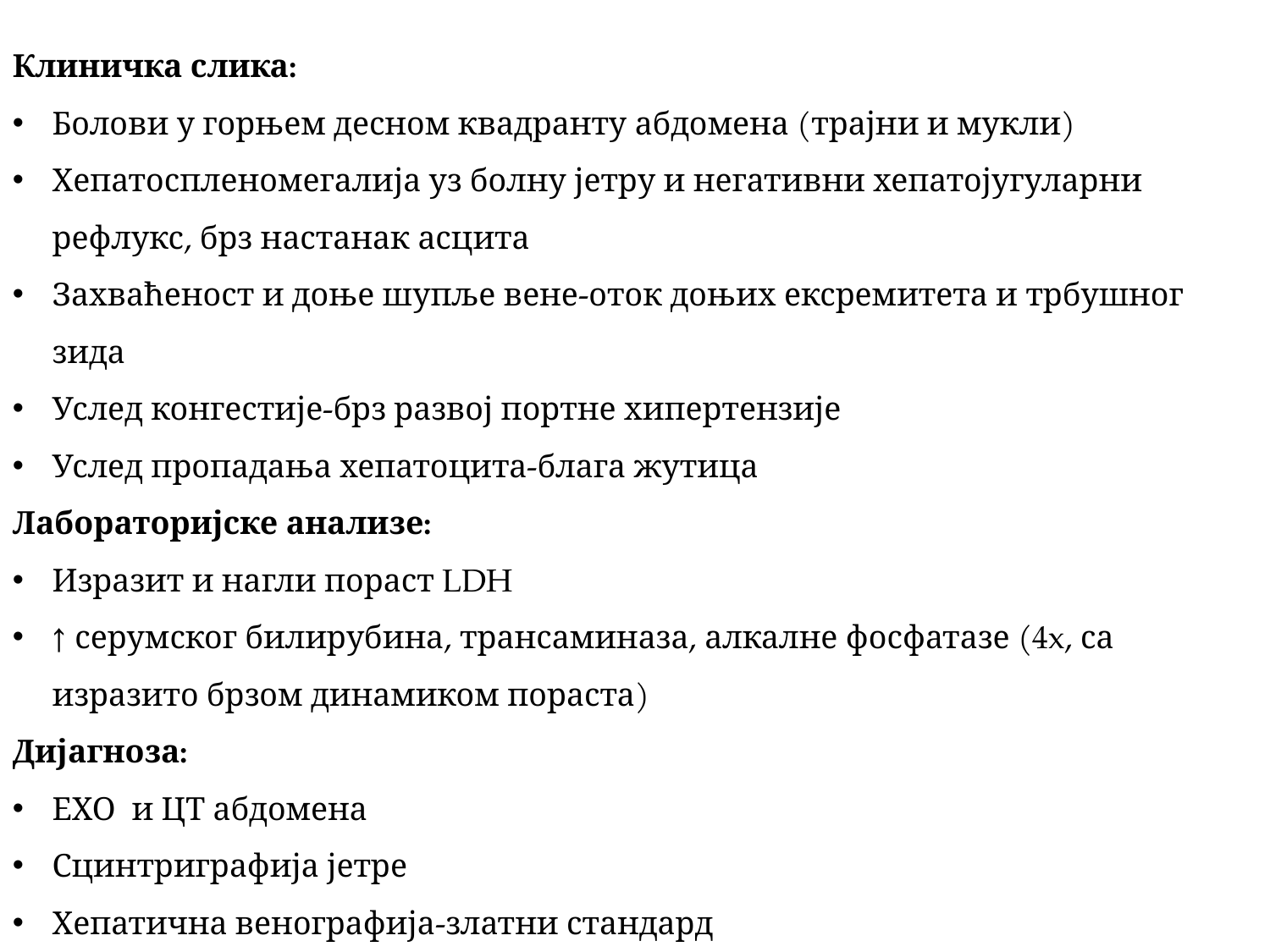

Клиничка слика:
Болови у горњем десном квадранту абдомена (трајни и мукли)
Хепатоспленомегалија уз болну јетру и негативни хепатојугуларни рефлукс, брз настанак асцита
Захваћеност и доње шупље вене-оток доњих ексремитета и трбушног зида
Услед конгестије-брз развој портне хипертензије
Услед пропадања хепатоцита-блага жутица
Лабораторијске анализе:
Изразит и нагли пораст LDH
↑ серумског билирубина, трансаминаза, алкалне фосфатазе (4x, са изразито брзом динамиком пораста)
Дијагноза:
ЕХО  и ЦТ абдомена
Сцинтриграфија јетре
Хепатична венографија-златни стандард
Биопсија јетре